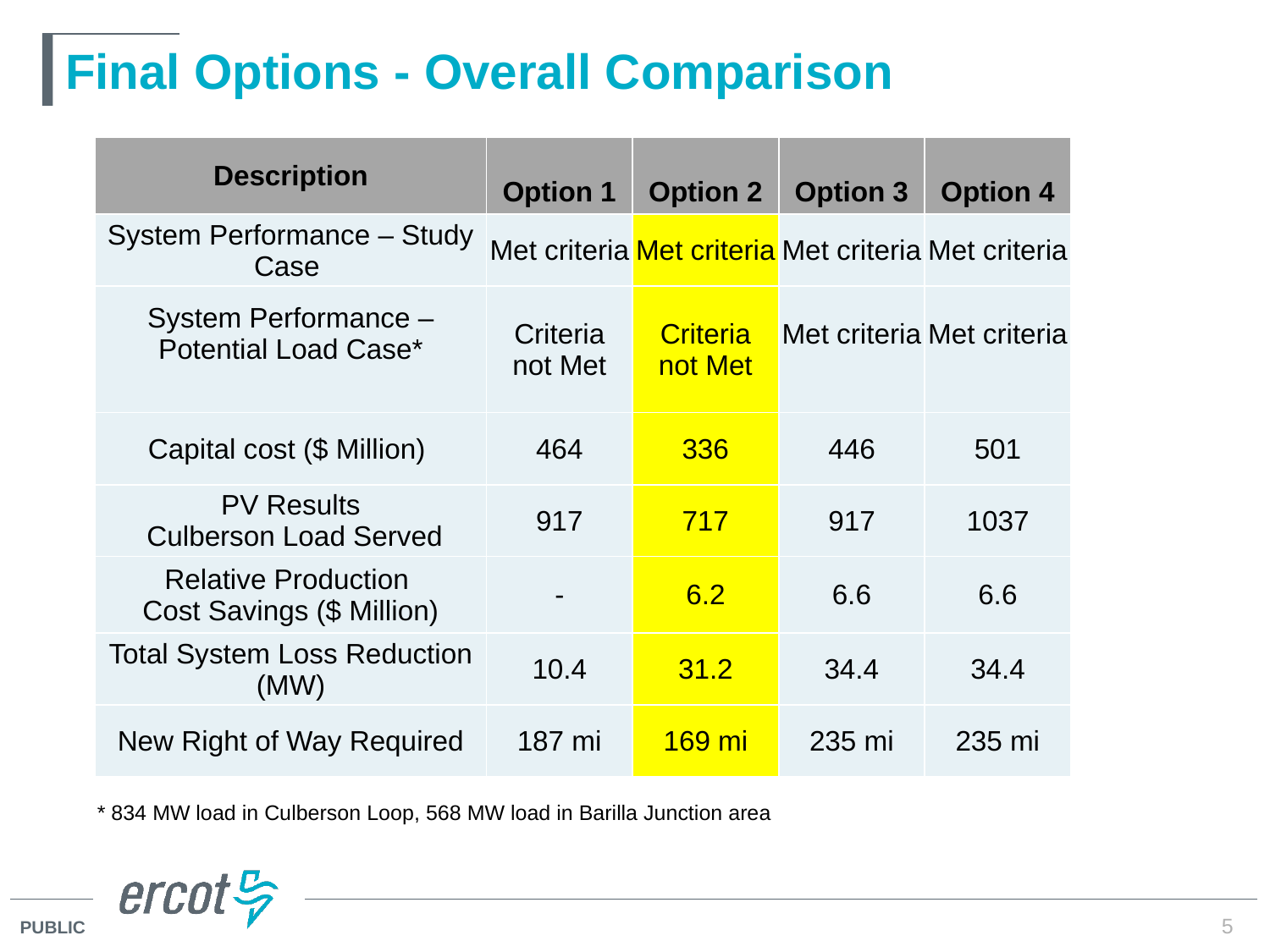

# Final Options - Overall Comparison
| Description | Option 1 | Option 2 | Option 3 | Option 4 |
| --- | --- | --- | --- | --- |
| System Performance – Study Case | Met criteria | Met criteria | Met criteria | Met criteria |
| System Performance – Potential Load Case\* | Criteria not Met | Criteria not Met | Met criteria | Met criteria |
| Capital cost ($ Million) | 464 | 336 | 446 | 501 |
| PV Results Culberson Load Served | 917 | 717 | 917 | 1037 |
| Relative Production Cost Savings ($ Million) | - | 6.2 | 6.6 | 6.6 |
| Total System Loss Reduction (MW) | 10.4 | 31.2 | 34.4 | 34.4 |
| New Right of Way Required | 187 mi | 169 mi | 235 mi | 235 mi |
* 834 MW load in Culberson Loop, 568 MW load in Barilla Junction area
5